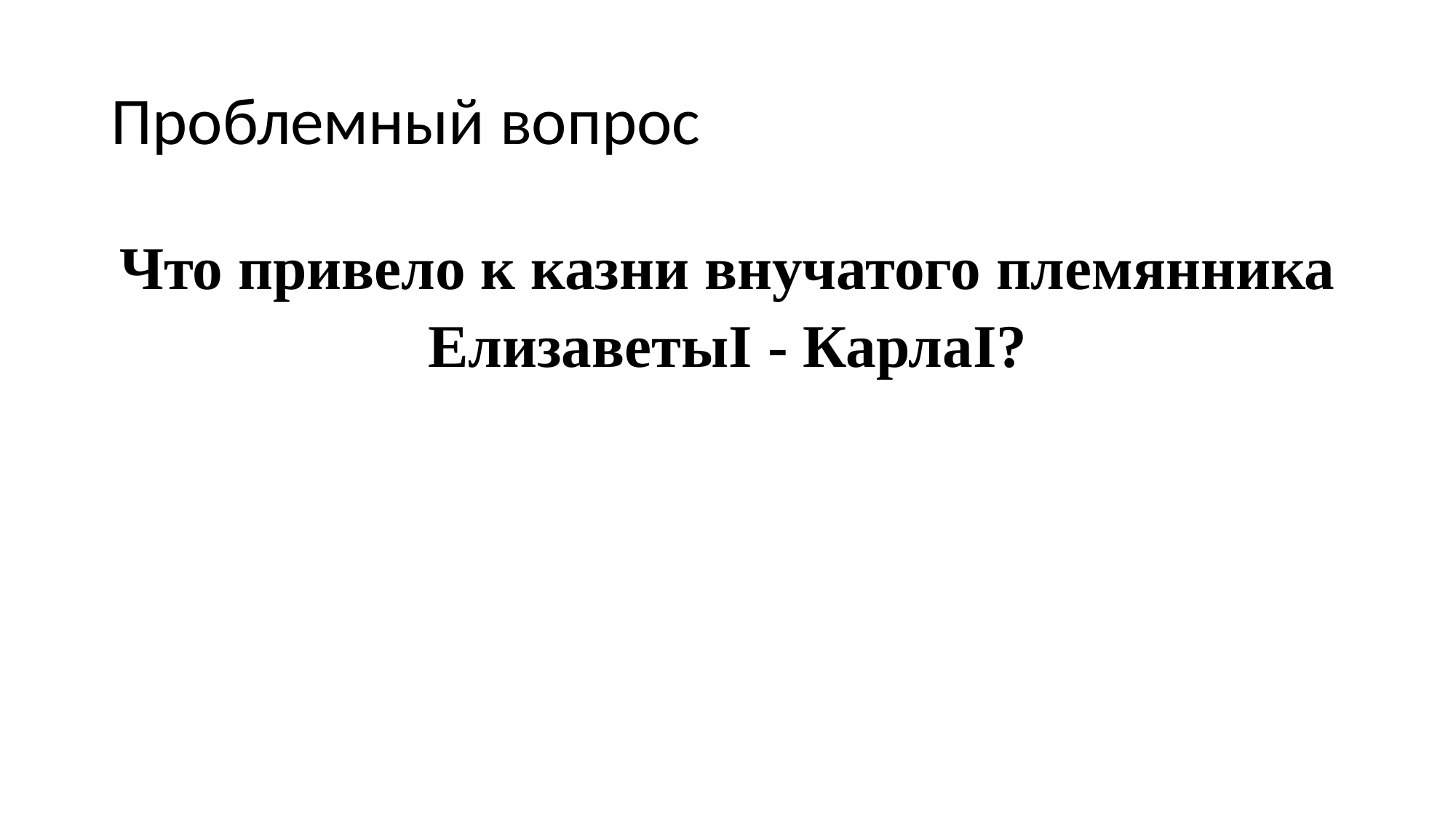

# Проблемный вопрос
Что привело к казни внучатого племянника ЕлизаветыI - КарлаI?